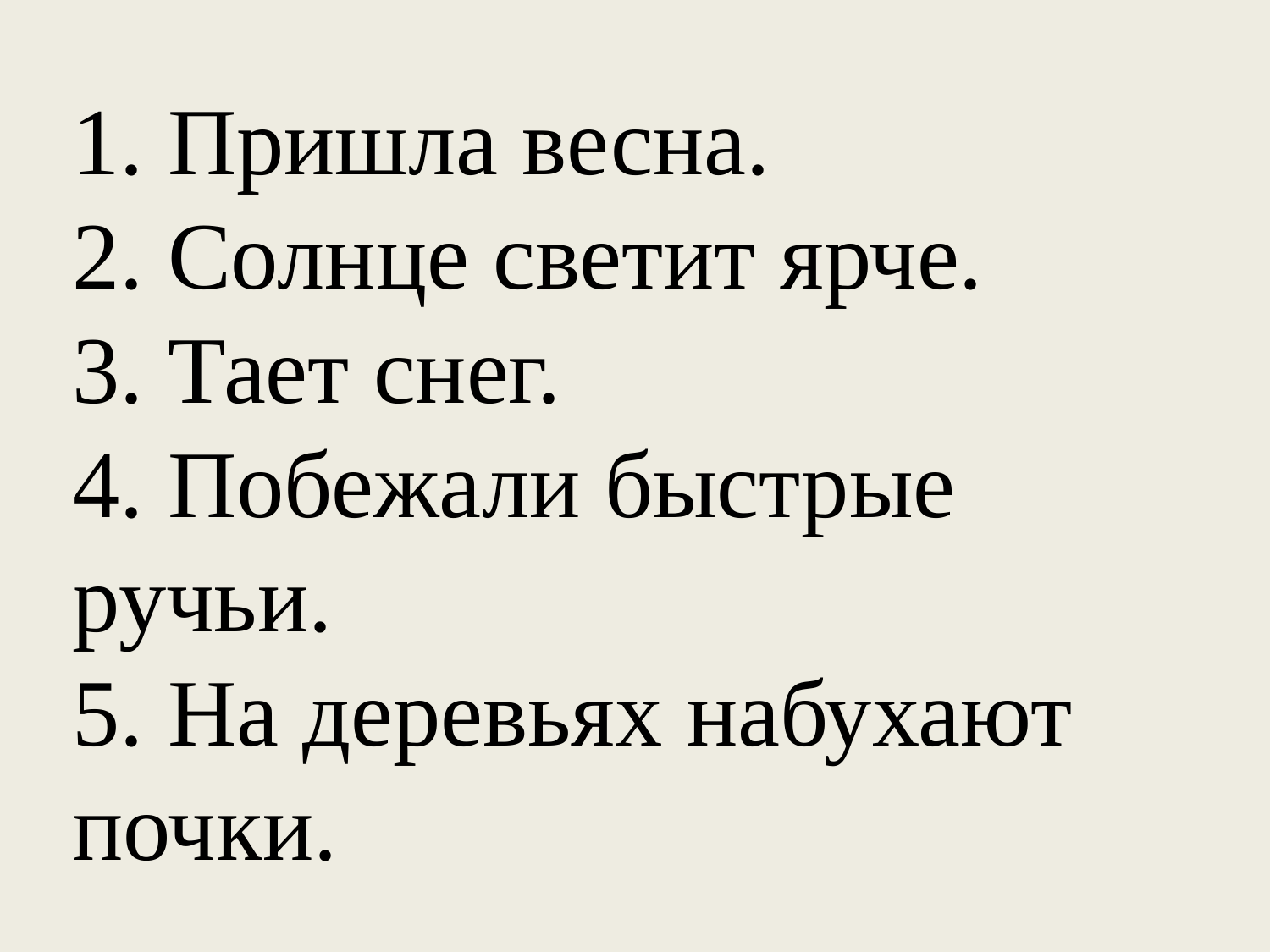

1. Пришла весна.
2. Солнце светит ярче.
3. Тает снег.
4. Побежали быстрые ручьи.
5. На деревьях набухают почки.